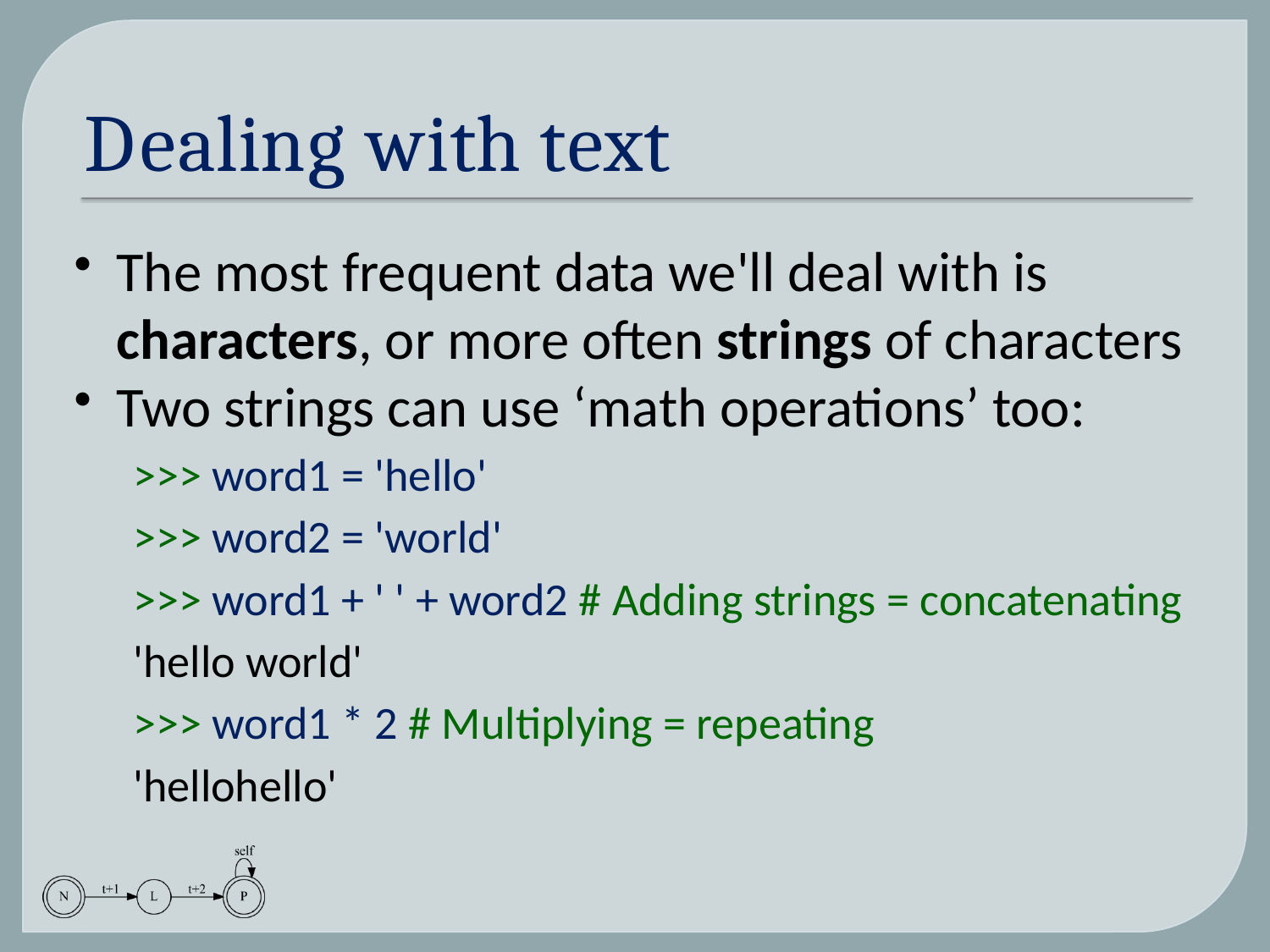

# Dealing with text
The most frequent data we'll deal with is characters, or more often strings of characters
Two strings can use ‘math operations’ too:
>>> word1 = 'hello'
>>> word2 = 'world'
>>> word1 + ' ' + word2 # Adding strings = concatenating
'hello world'
>>> word1 * 2 # Multiplying = repeating
'hellohello'